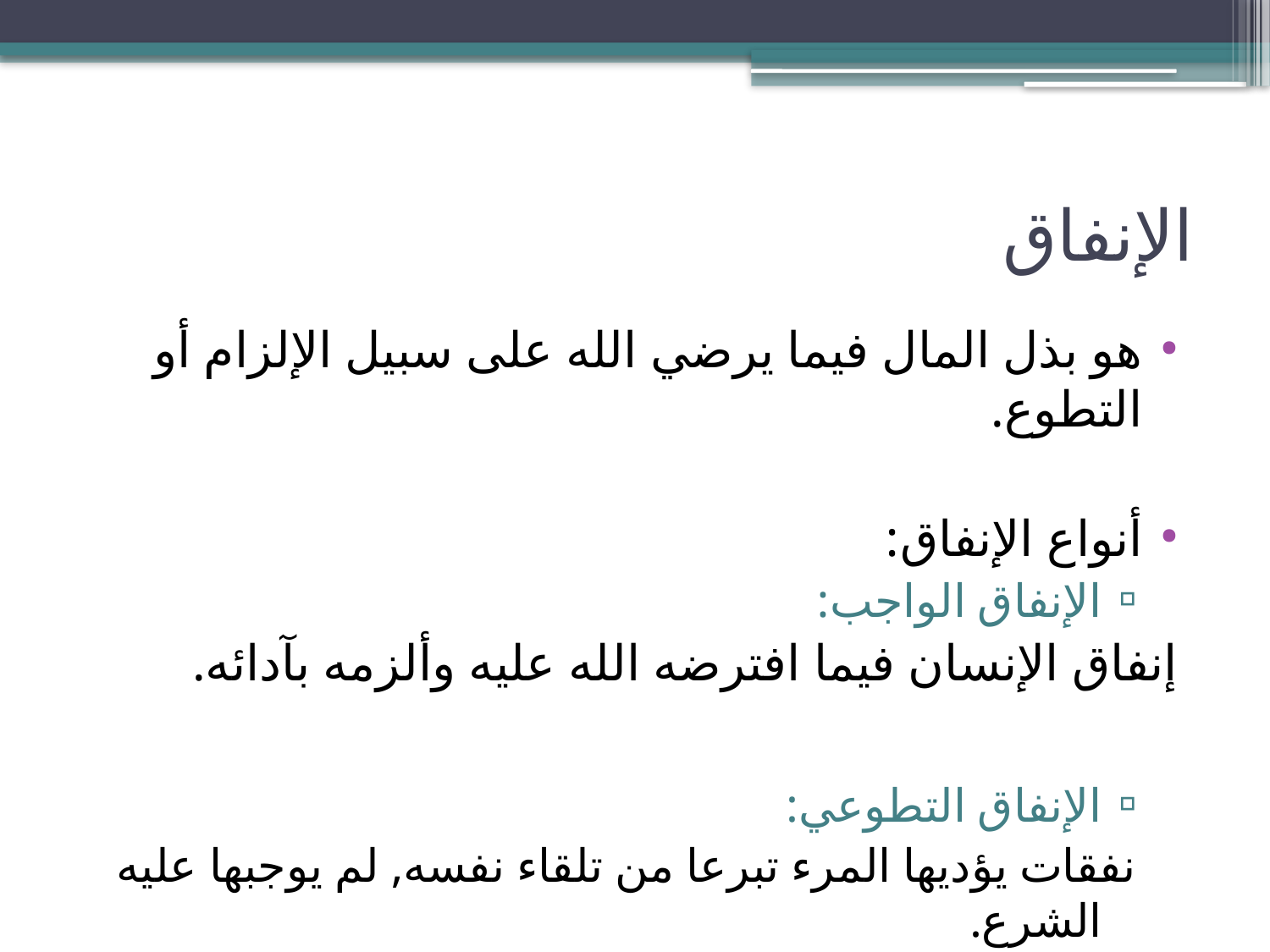

# الإنفاق
هو بذل المال فيما يرضي الله على سبيل الإلزام أو التطوع.

أنواع الإنفاق:
الإنفاق الواجب:
	إنفاق الإنسان فيما افترضه الله عليه وألزمه بآدائه.

الإنفاق التطوعي:
نفقات يؤديها المرء تبرعا من تلقاء نفسه, لم يوجبها عليه الشرع.